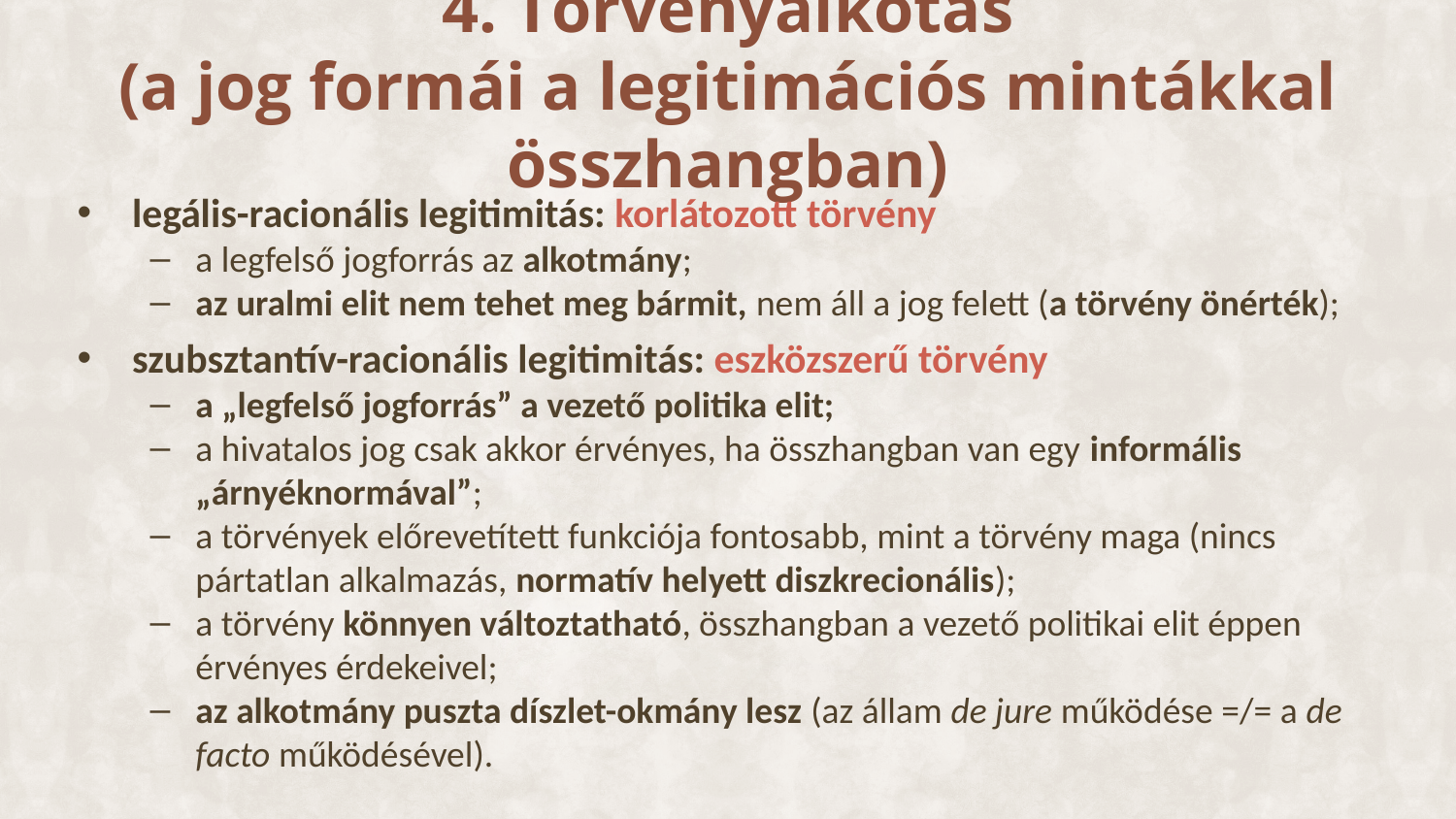

# 4. Törvényalkotás (a jog formái a legitimációs mintákkal összhangban)
legális-racionális legitimitás: korlátozott törvény
a legfelső jogforrás az alkotmány;
az uralmi elit nem tehet meg bármit, nem áll a jog felett (a törvény önérték);
szubsztantív-racionális legitimitás: eszközszerű törvény
a „legfelső jogforrás” a vezető politika elit;
a hivatalos jog csak akkor érvényes, ha összhangban van egy informális „árnyéknormával”;
a törvények előrevetített funkciója fontosabb, mint a törvény maga (nincs pártatlan alkalmazás, normatív helyett diszkrecionális);
a törvény könnyen változtatható, összhangban a vezető politikai elit éppen érvényes érdekeivel;
az alkotmány puszta díszlet-okmány lesz (az állam de jure működése =/= a de facto működésével).